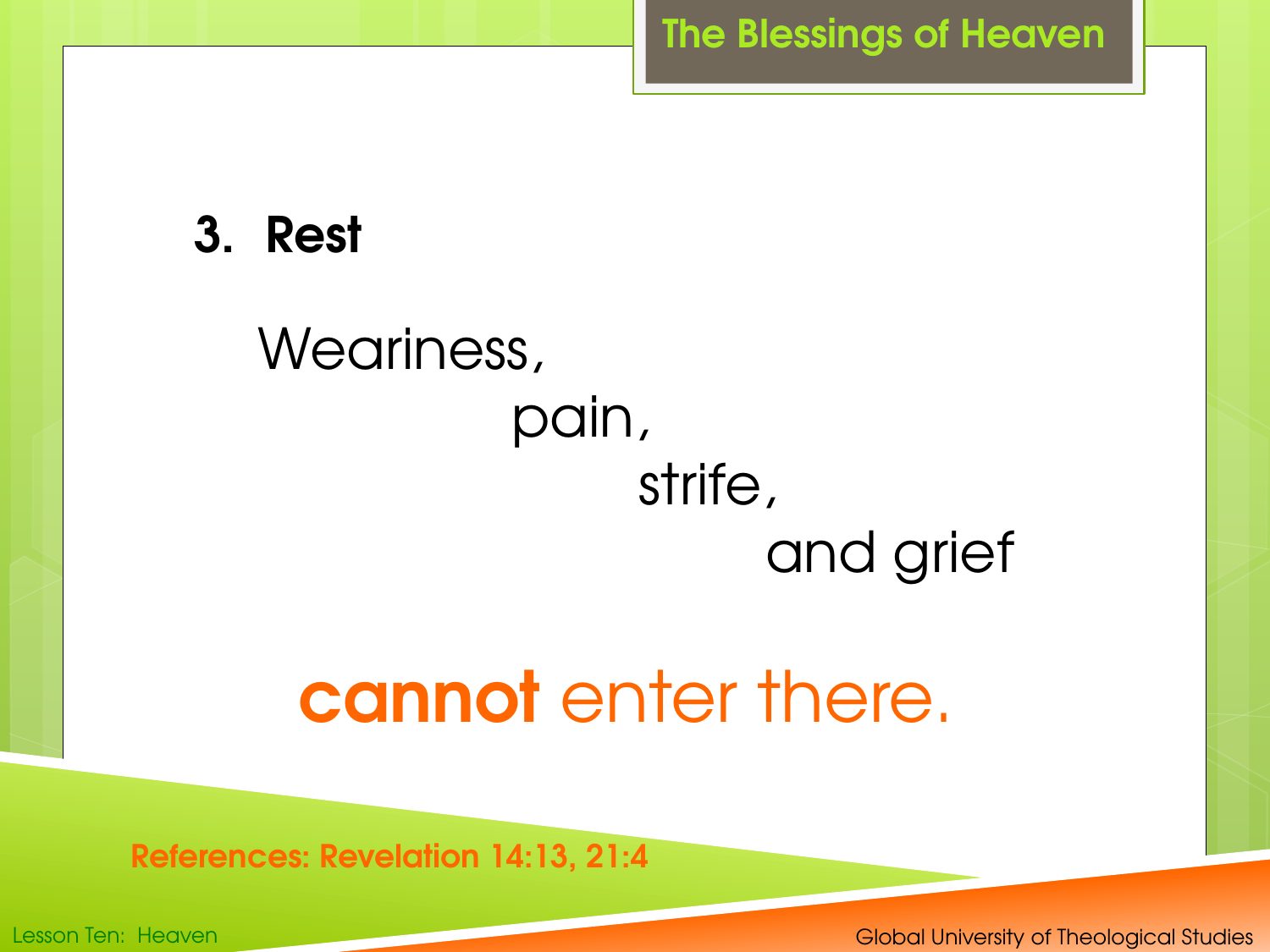

The Blessings of Heaven
Rest

	Weariness,
			pain,
				strife,
					and grief

cannot enter there.

 Global University of Theological Studies
Lesson Ten:  Heaven
References: Revelation 14:13, 21:4